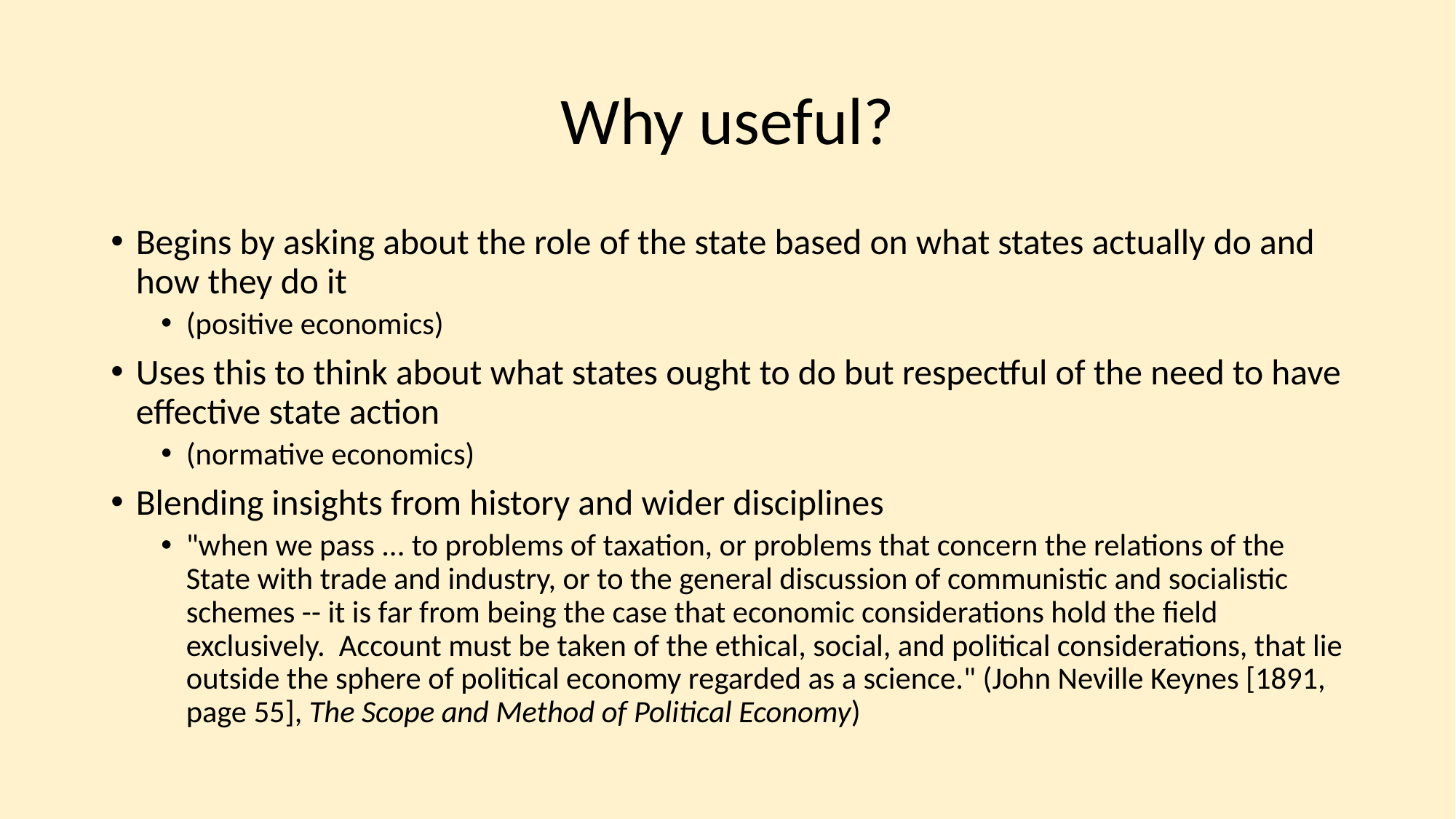

# Why useful?
Begins by asking about the role of the state based on what states actually do and how they do it
(positive economics)
Uses this to think about what states ought to do but respectful of the need to have effective state action
(normative economics)
Blending insights from history and wider disciplines
"when we pass ... to problems of taxation, or problems that concern the relations of the State with trade and industry, or to the general discussion of communistic and socialistic schemes -- it is far from being the case that economic considerations hold the field exclusively.  Account must be taken of the ethical, social, and political considerations, that lie outside the sphere of political economy regarded as a science." (John Neville Keynes [1891, page 55], The Scope and Method of Political Economy)